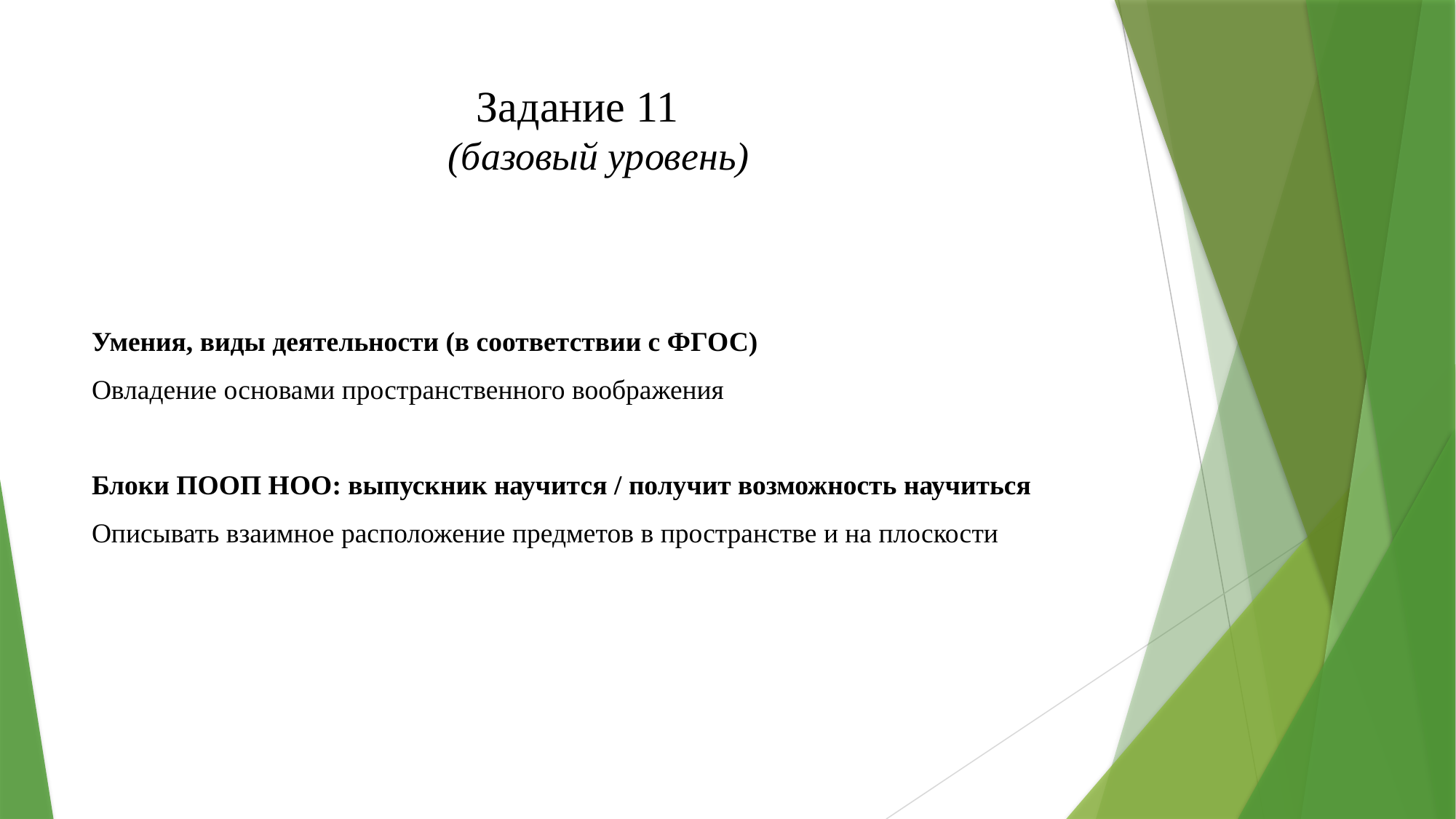

# Задание 11 (базовый уровень)
Умения, виды деятельности (в соответствии с ФГОС)
Овладение основами пространственного воображения

Блоки ПООП НОО: выпускник научится / получит возможность научиться
Описывать взаимное расположение предметов в пространстве и на плоскости